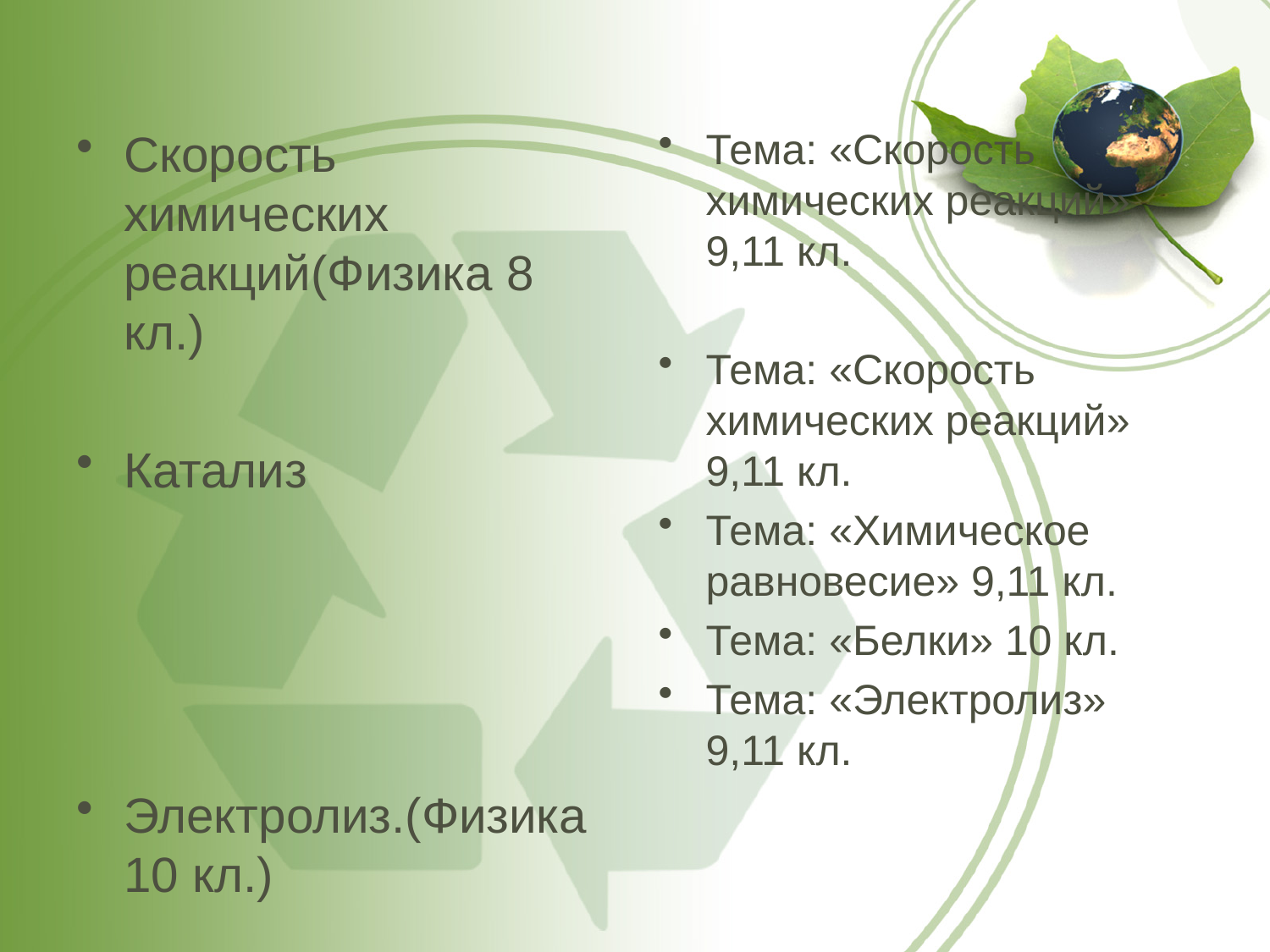

#
Скорость химических  реакций(Физика 8 кл.)

Катализ

Электролиз.(Физика 10 кл.)

Тема: «Скорость химических реакций» 9,11 кл.

Тема: «Скорость химических реакций» 9,11 кл.
Тема: «Химическое равновесие» 9,11 кл.
Тема: «Белки» 10 кл.
Тема: «Электролиз» 9,11 кл.